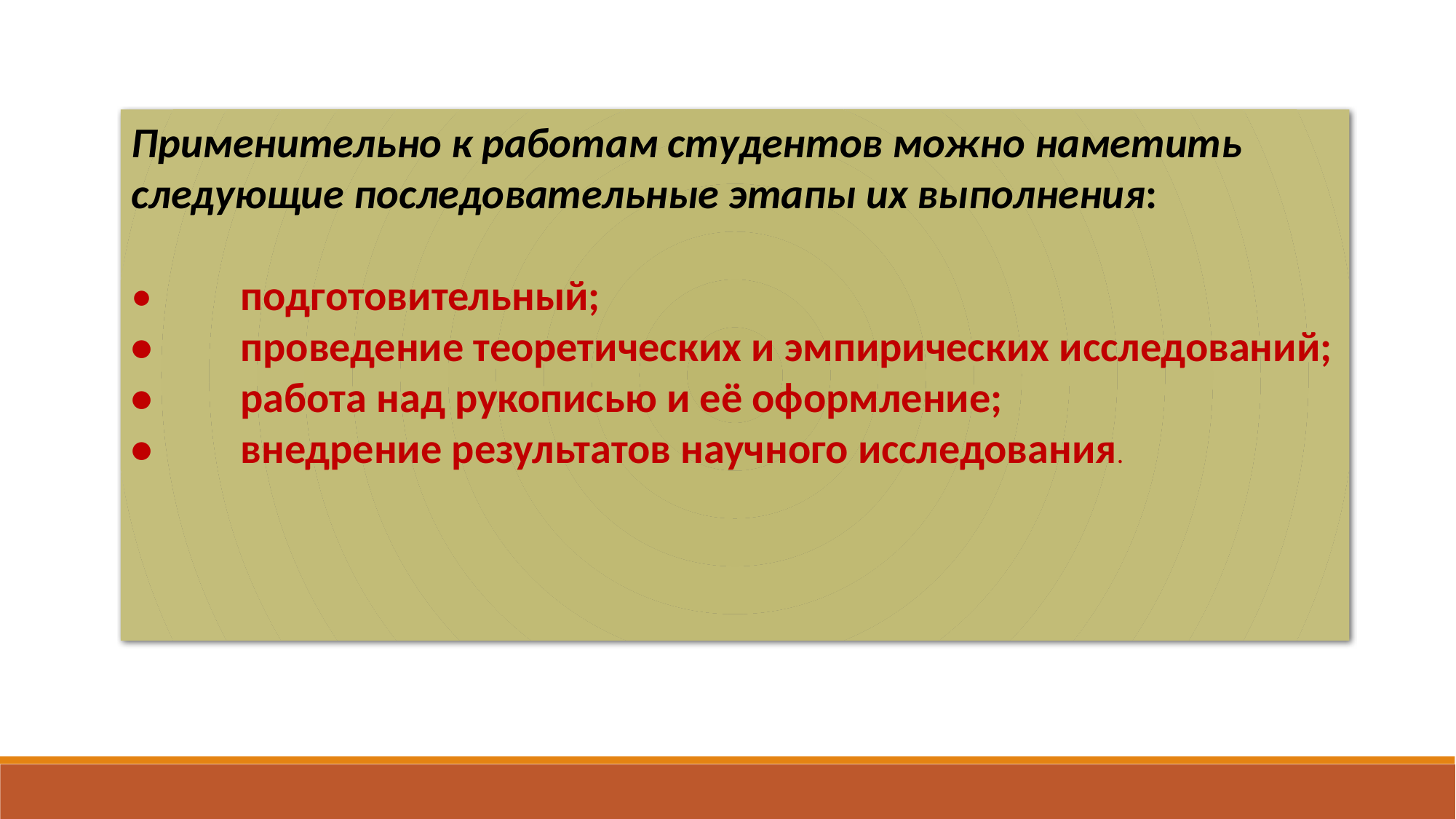

Применительно к работам студентов можно наметить следующие последовательные этапы их выполнения:

•	подготовительный;
•	проведение теоретических и эмпирических исследований;
•	работа над рукописью и её оформление;
•	внедрение результатов научного исследования.